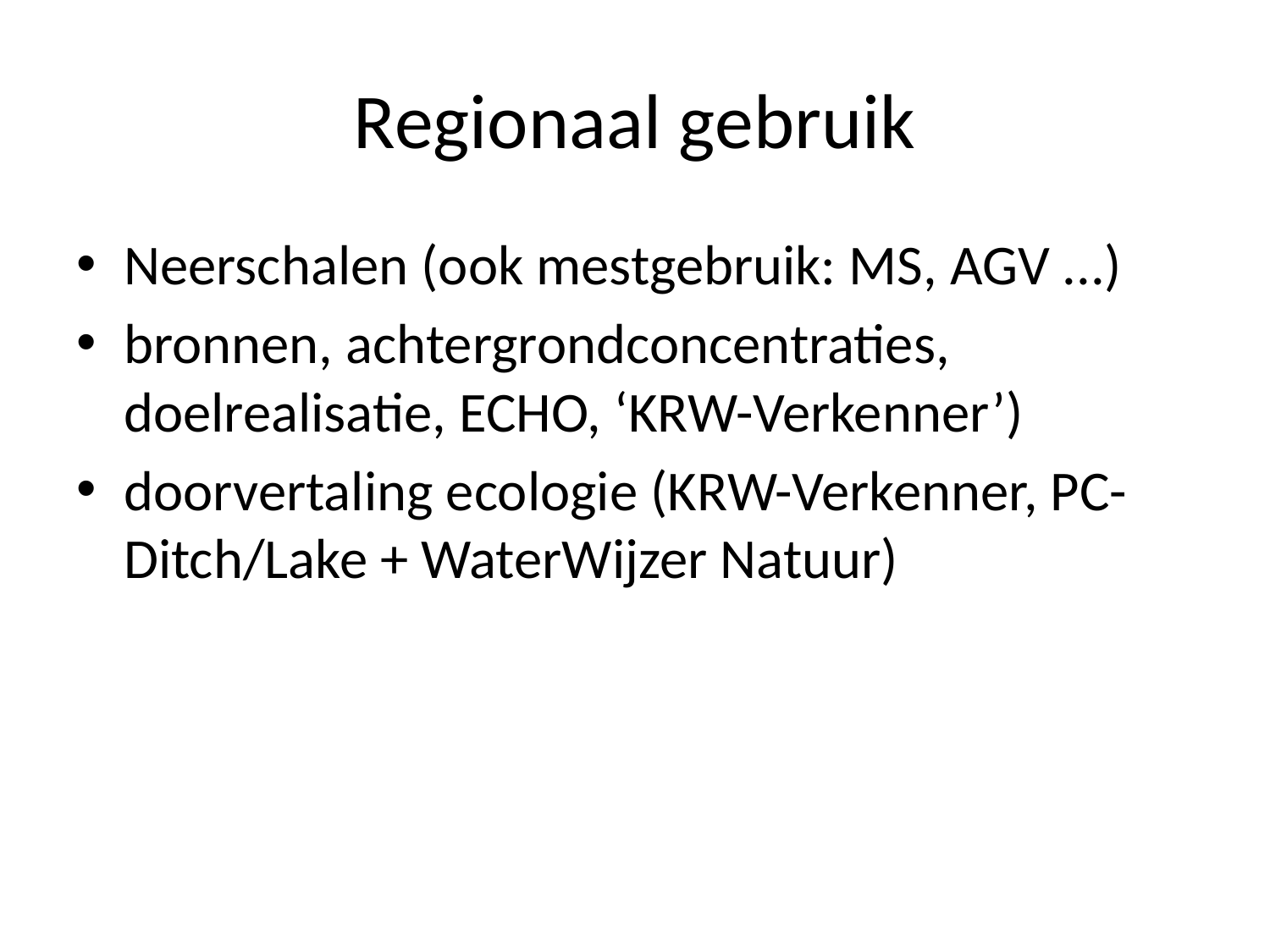

# Regionaal gebruik
Neerschalen (ook mestgebruik: MS, AGV ...)
bronnen, achtergrondconcentraties, doelrealisatie, ECHO, ‘KRW-Verkenner’)
doorvertaling ecologie (KRW-Verkenner, PC-Ditch/Lake + WaterWijzer Natuur)